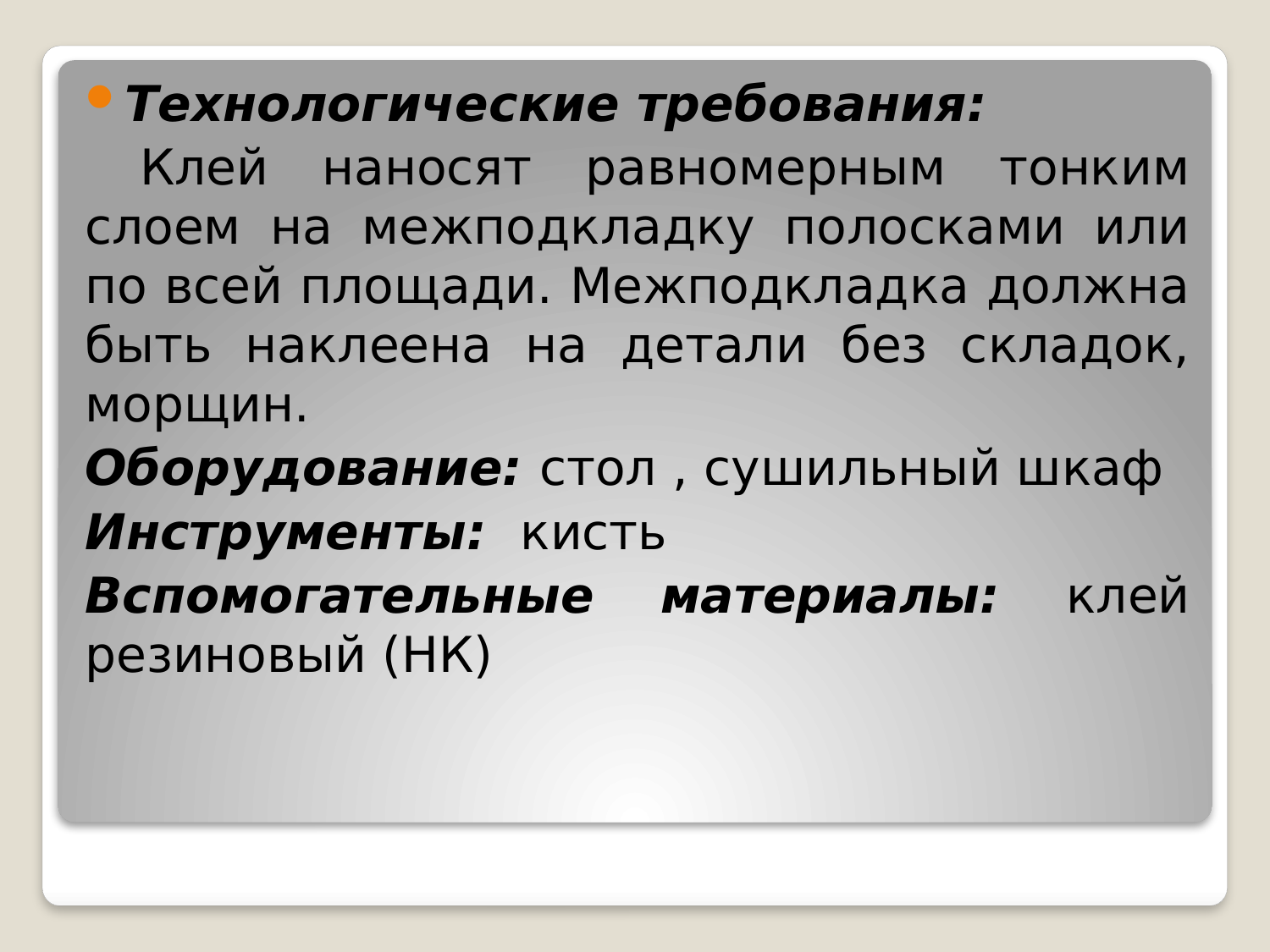

Технологические требования:
 Клей наносят равномерным тонким слоем на межподкладку полосками или по всей площади. Межподкладка должна быть наклеена на детали без складок, морщин.
Оборудование: стол , сушильный шкаф
Инструменты:  кисть
Вспомогательные материалы: клей резиновый (НК)